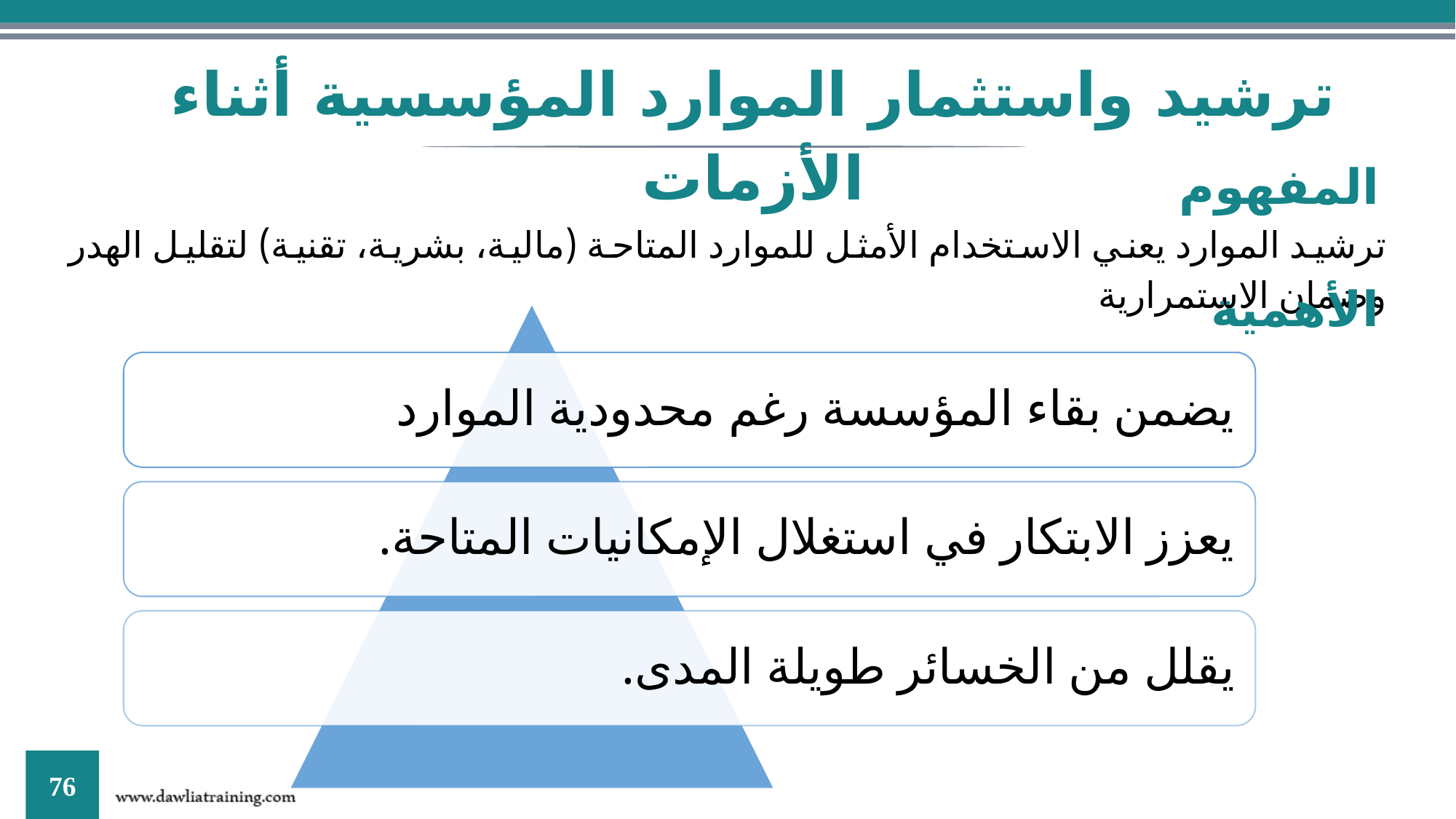

ترشيد واستثمار الموارد المؤسسية أثناء الأزمات
المفهوم
ترشيد الموارد يعني الاستخدام الأمثل للموارد المتاحة (مالية، بشرية، تقنية) لتقليل الهدر وضمان الاستمرارية
الأهمية
يضمن بقاء المؤسسة رغم محدودية الموارد
يعزز الابتكار في استغلال الإمكانيات المتاحة.
يقلل من الخسائر طويلة المدى.